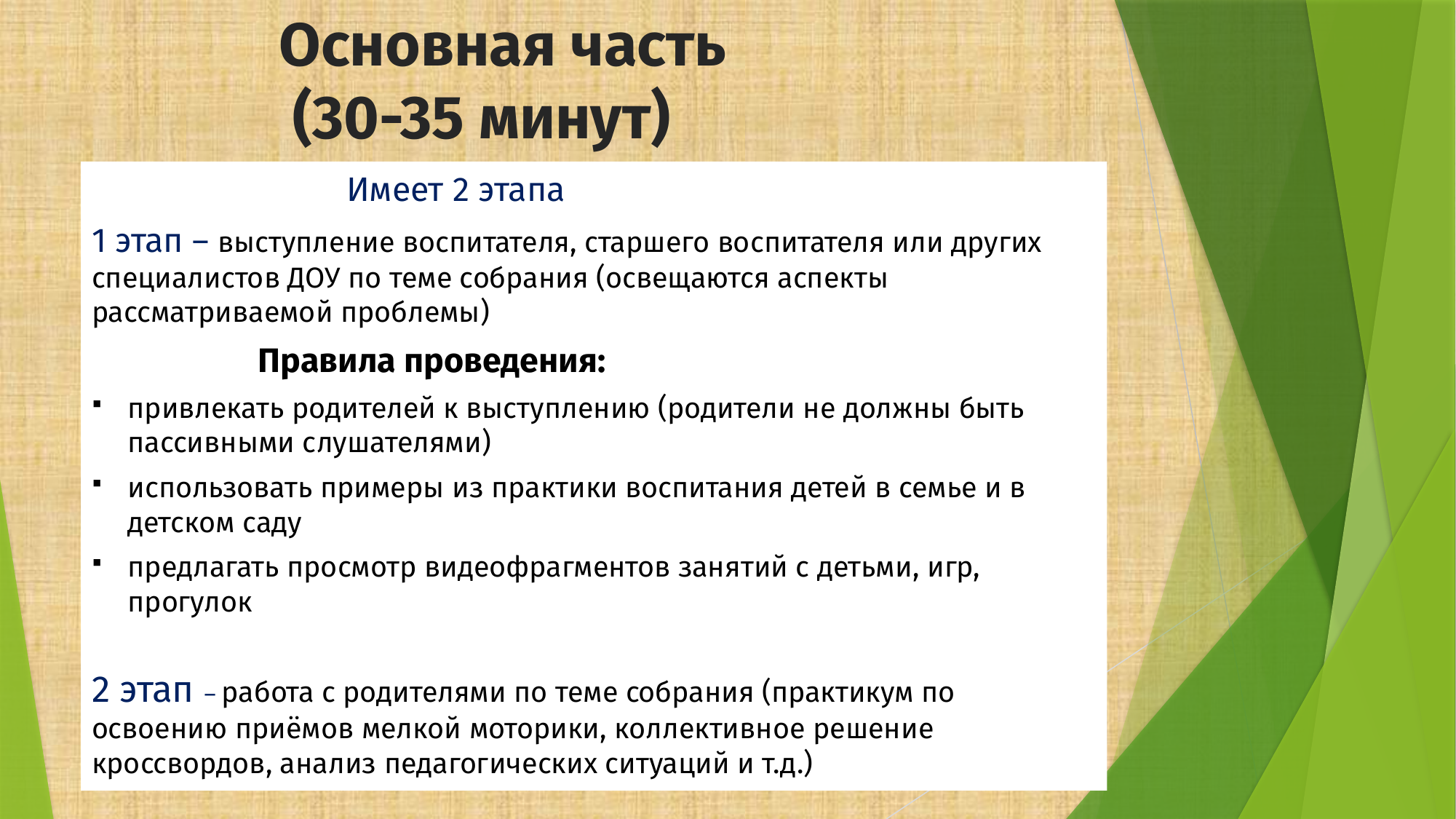

# Основная часть (30-35 минут)
                            Имеет 2 этапа
1 этап – выступление воспитателя, старшего воспитателя или других специалистов ДОУ по теме собрания (освещаются аспекты рассматриваемой проблемы)
                         Правила проведения:
привлекать родителей к выступлению (родители не должны быть пассивными слушателями)
использовать примеры из практики воспитания детей в семье и в детском саду
предлагать просмотр видеофрагментов занятий с детьми, игр, прогулок

2 этап – работа с родителями по теме собрания (практикум по освоению приёмов мелкой моторики, коллективное решение кроссвордов, анализ педагогических ситуаций и т.д.)